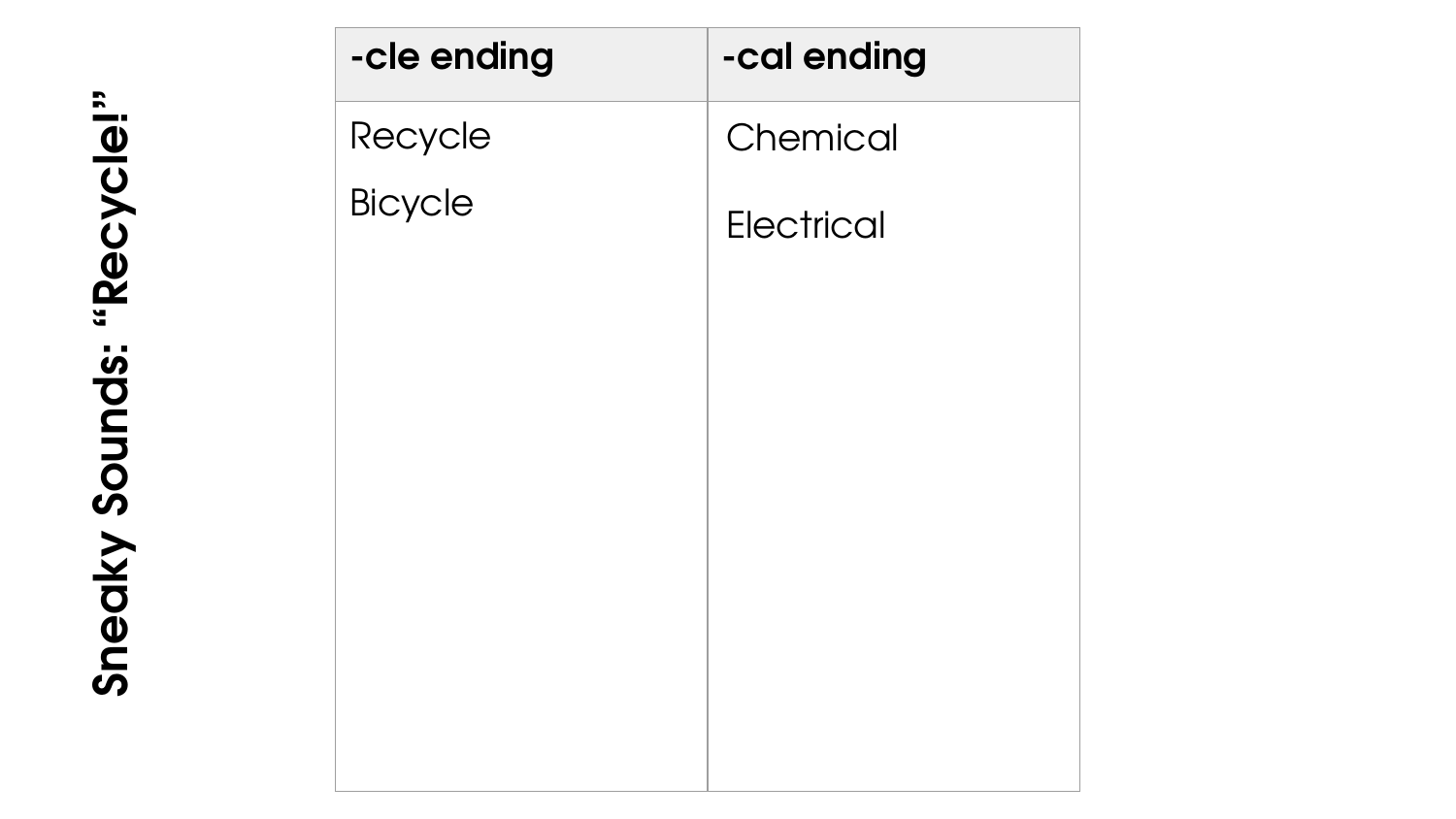

| -cle ending | -cal ending |
| --- | --- |
| Recycle Bicycle |  |
decodable
another
larva
pupa
adult
amazing
usually
animals
Chemical

Electrical
# Sneaky Sounds: “Recycle!”